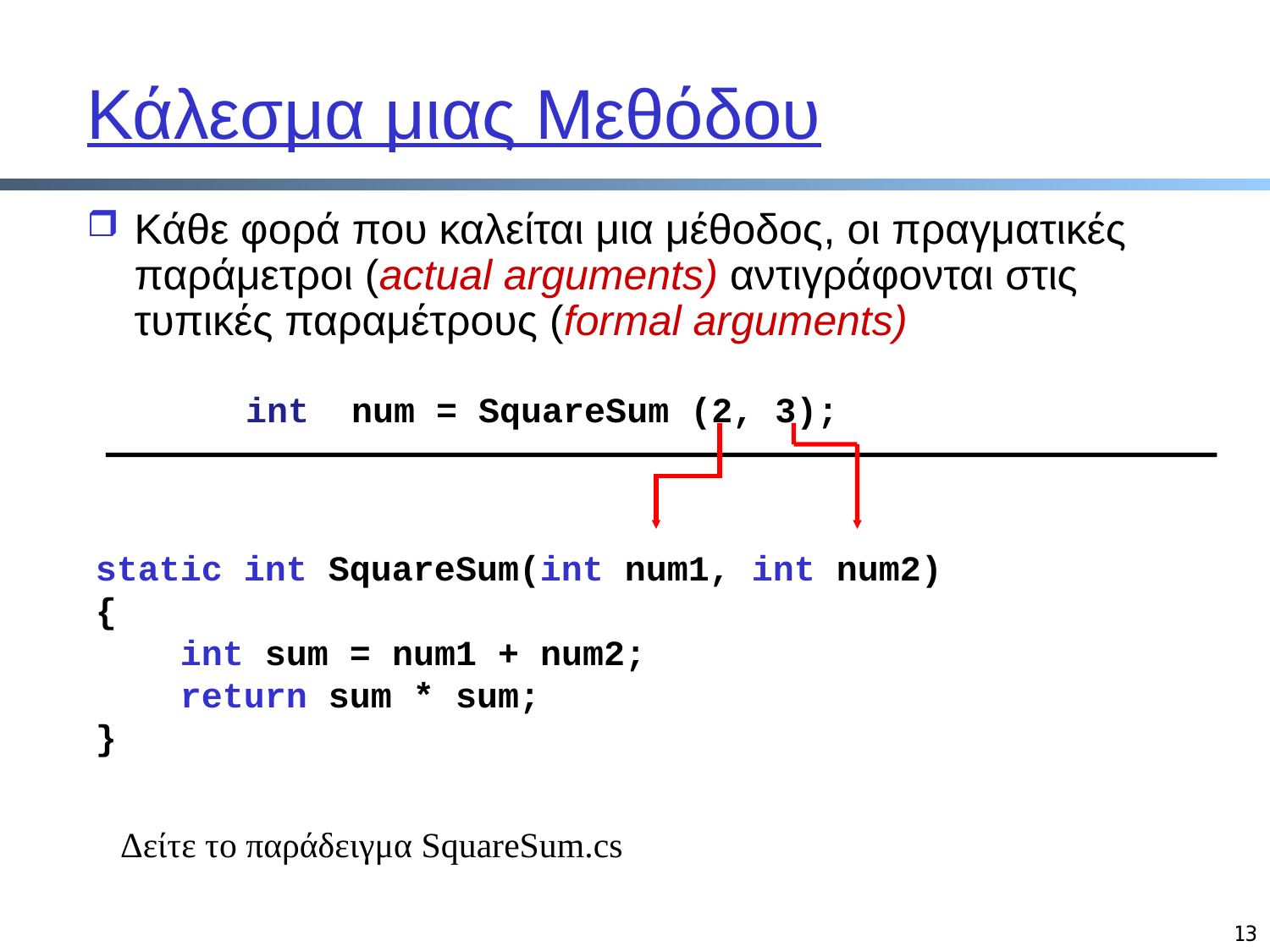

# Κάλεσμα μιας Μεθόδου
Κάθε φορά που καλείται μια μέθοδος, οι πραγματικές παράμετροι (actual arguments) αντιγράφονται στις τυπικές παραμέτρους (formal arguments)
int  num = SquareSum (2, 3);

static int SquareSum(int num1, int num2)
{
    int sum = num1 + num2;
    return sum * sum;
}
Δείτε το παράδειγμα SquareSum.cs
13